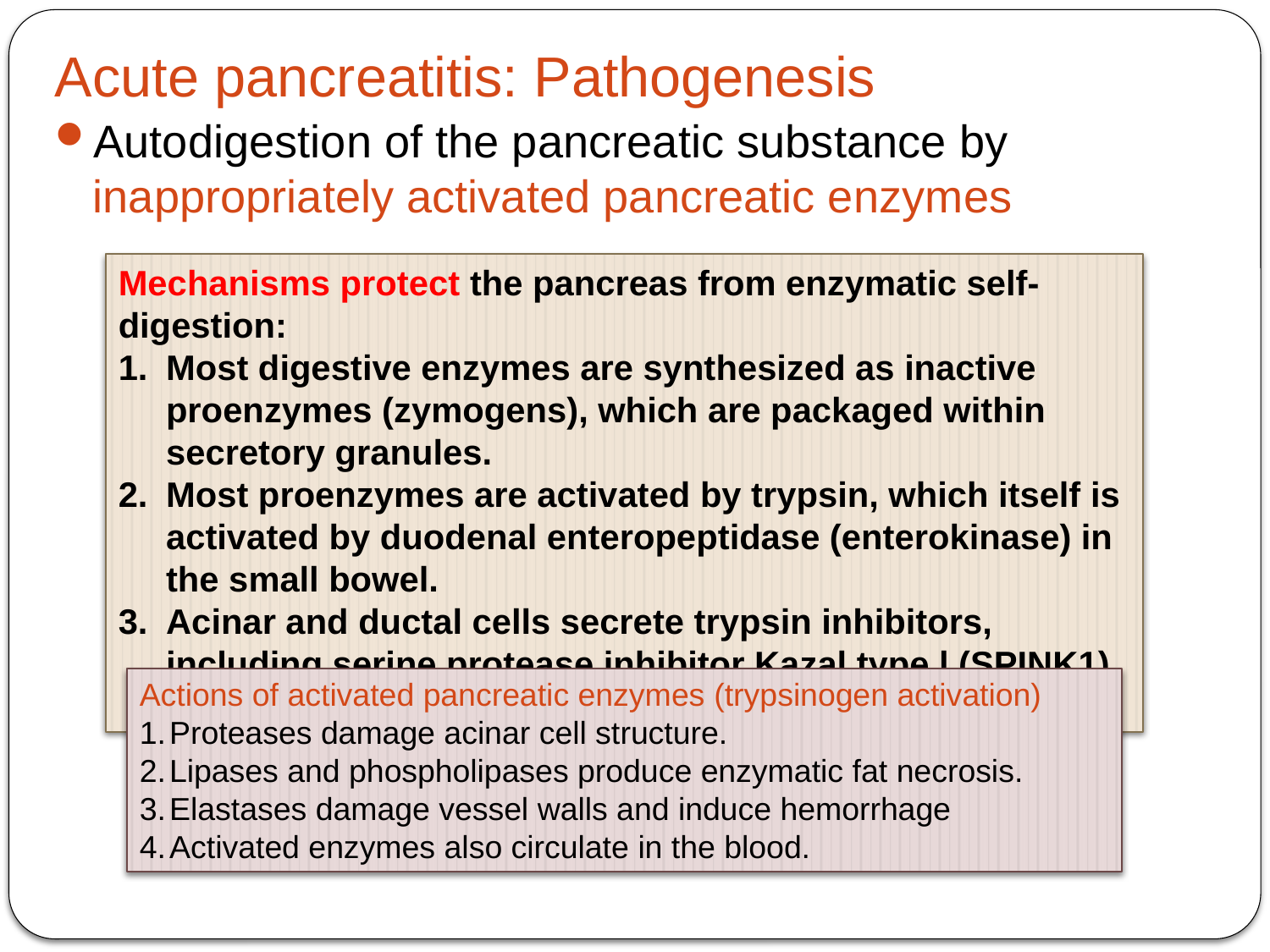

# Acute pancreatitis: Pathogenesis
Autodigestion of the pancreatic substance by inappropriately activated pancreatic enzymes

Mechanisms protect the pancreas from enzymatic self-digestion:
Most digestive enzymes are synthesized as inactive proenzymes (zymogens), which are packaged within secretory granules.
Most proenzymes are activated by trypsin, which itself is activated by duodenal enteropeptidase (enterokinase) in the small bowel.
Acinar and ductal cells secrete trypsin inhibitors, including serine protease inhibitor Kazal type l (SPINK1), which further limit intrapancreatic trypsin activity.
Actions of activated pancreatic enzymes (trypsinogen activation)
Proteases damage acinar cell structure.
Lipases and phospholipases produce enzymatic fat necrosis.
Elastases damage vessel walls and induce hemorrhage
Activated enzymes also circulate in the blood.